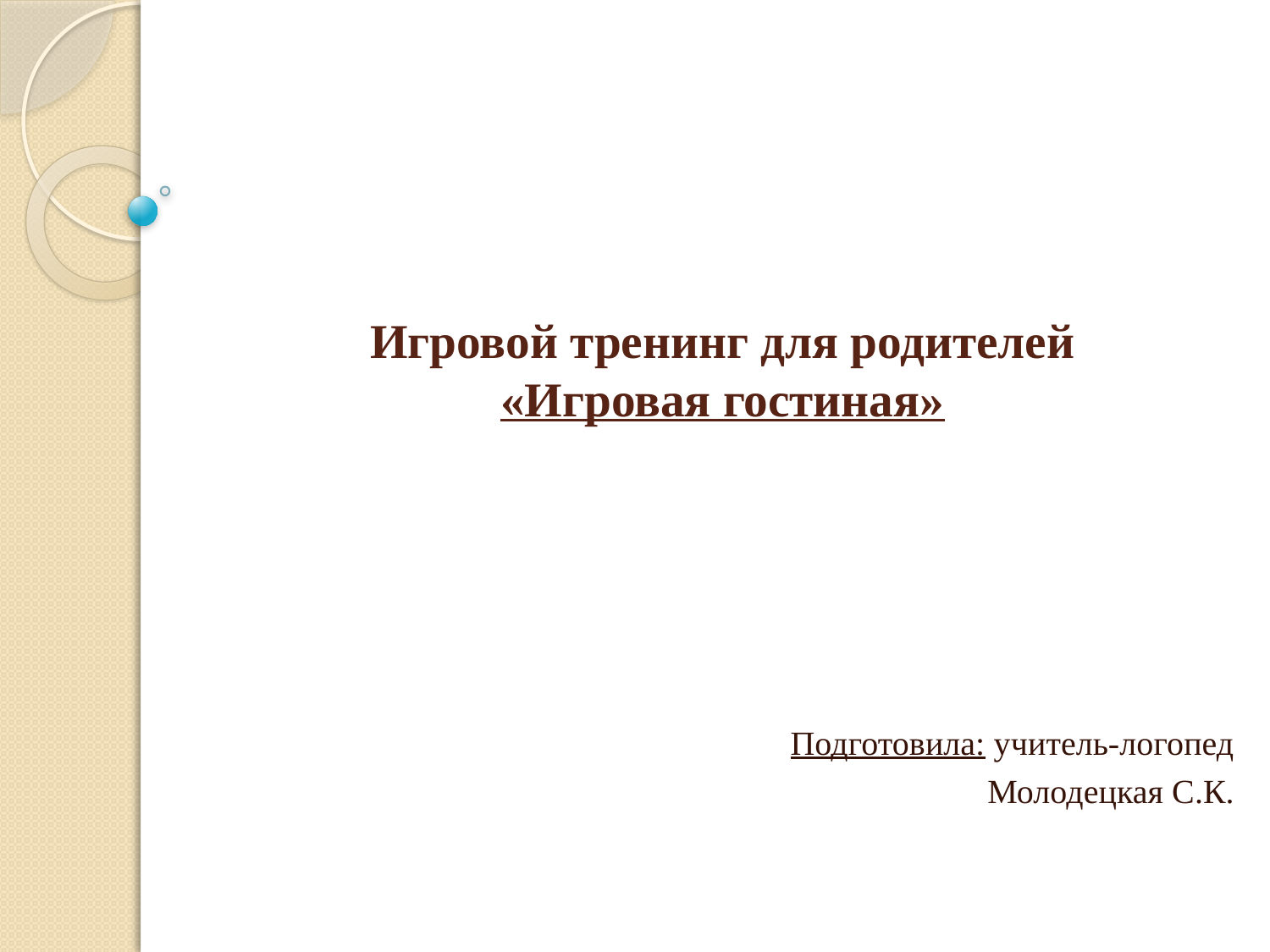

# Игровой тренинг для родителей «Игровая гостиная»

Подготовила: учитель-логопед
Молодецкая С.К.